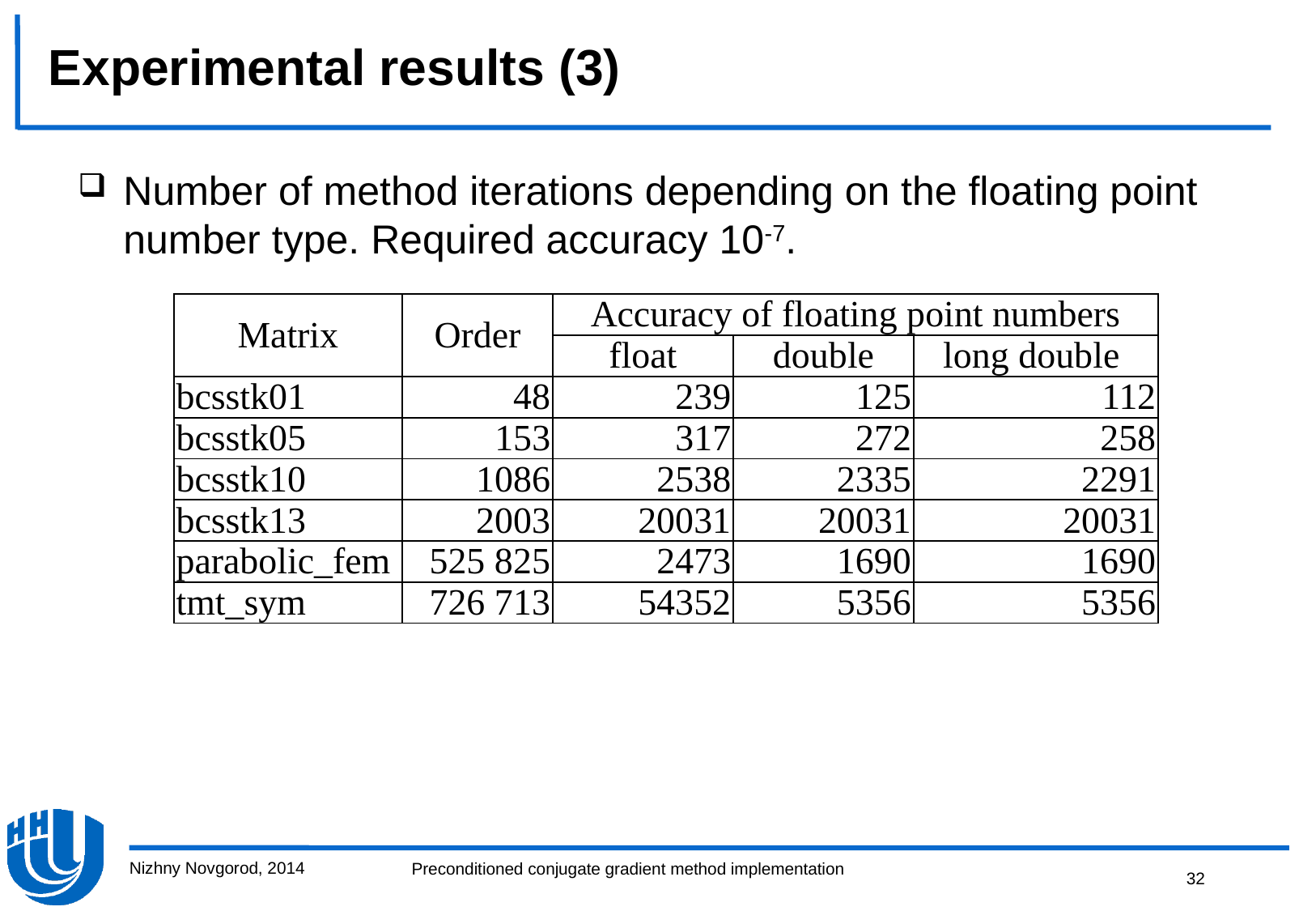

# Experimental results (3)
Number of method iterations depending on the floating point number type. Required accuracy 10-7.
| Matrix | Order | Accuracy of floating point numbers |  |  |
| --- | --- | --- | --- | --- |
|  |  | float | double | long double |
| bcsstk01 | 48 | 239 | 125 | 112 |
| bcsstk05 | 153 | 317 | 272 | 258 |
| bcsstk10 | 1086 | 2538 | 2335 | 2291 |
| bcsstk13 | 2003 | 20031 | 20031 | 20031 |
| parabolic\_fem | 525 825 | 2473 | 1690 | 1690 |
| tmt\_sym | 726 713 | 54352 | 5356 | 5356 |
Nizhny Novgorod, 2014
32
Preconditioned conjugate gradient method implementation